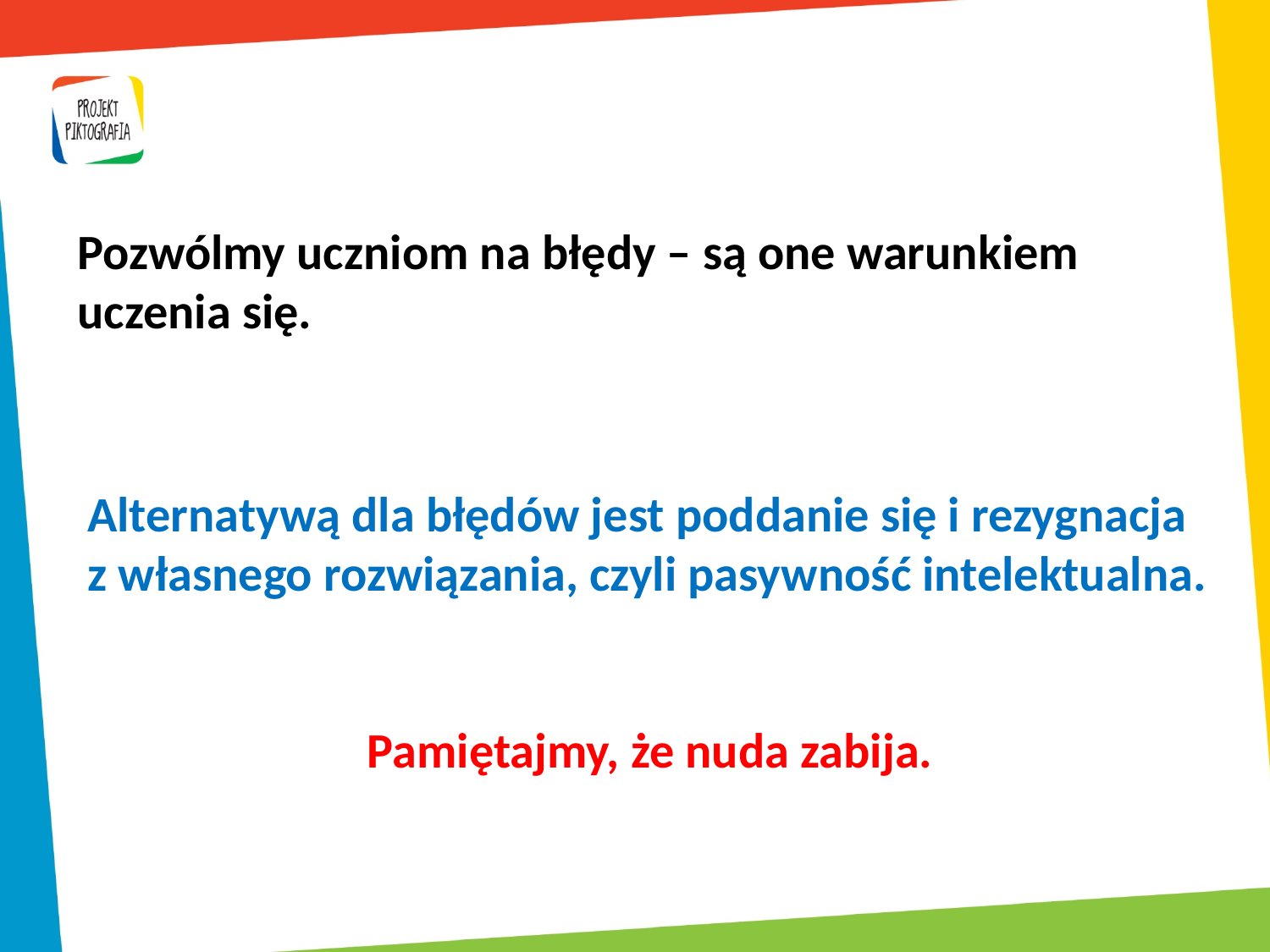

Pozwólmy uczniom na błędy – są one warunkiem uczenia się.

Alternatywą dla błędów jest poddanie się i rezygnacja z własnego rozwiązania, czyli pasywność intelektualna.

Pamiętajmy, że nuda zabija.